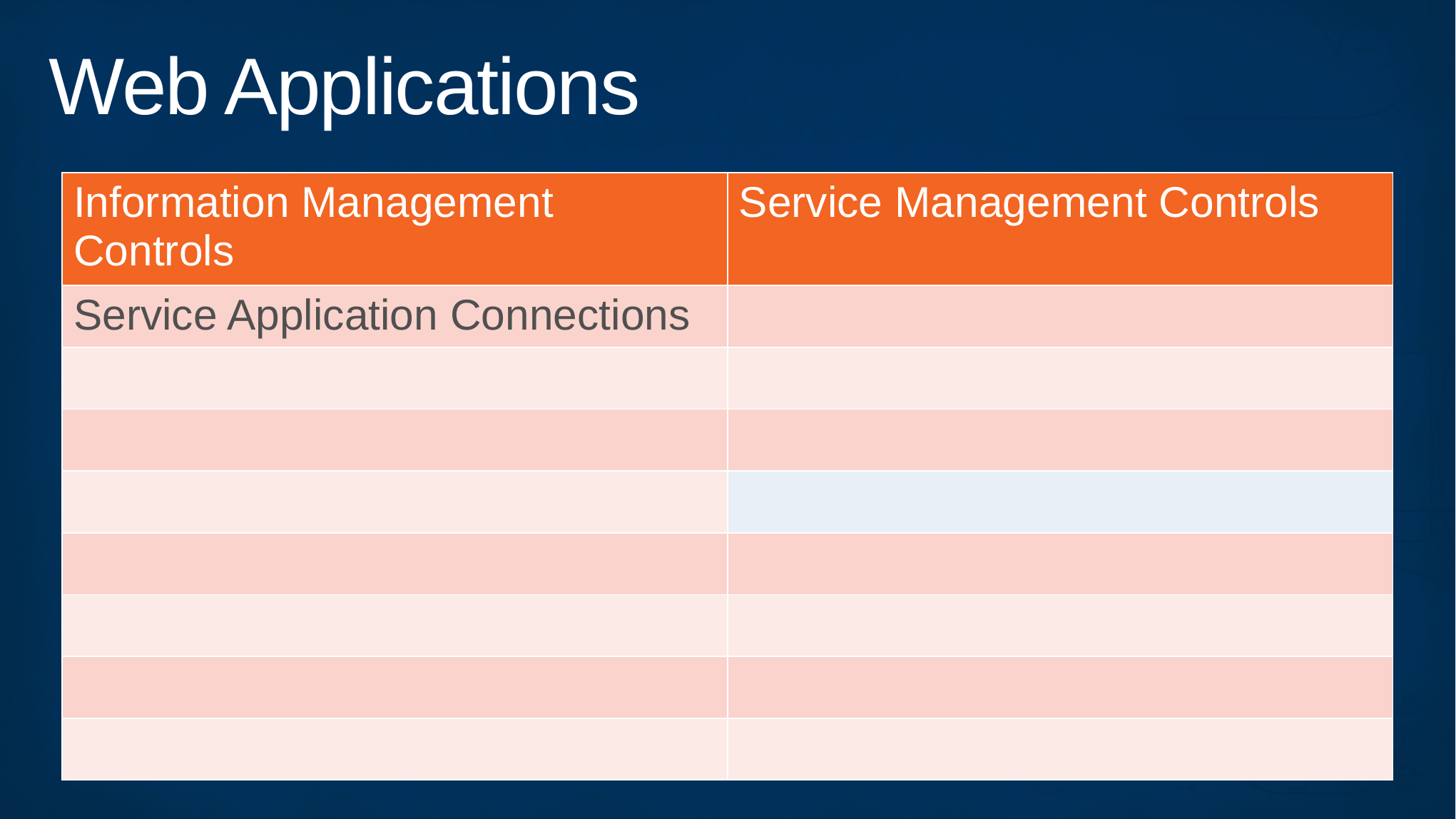

# Web Applications
| Information Management Controls | Service Management Controls |
| --- | --- |
| Service Application Connections |  |
|  |  |
|  |  |
|  |  |
|  |  |
|  |  |
|  |  |
|  |  |